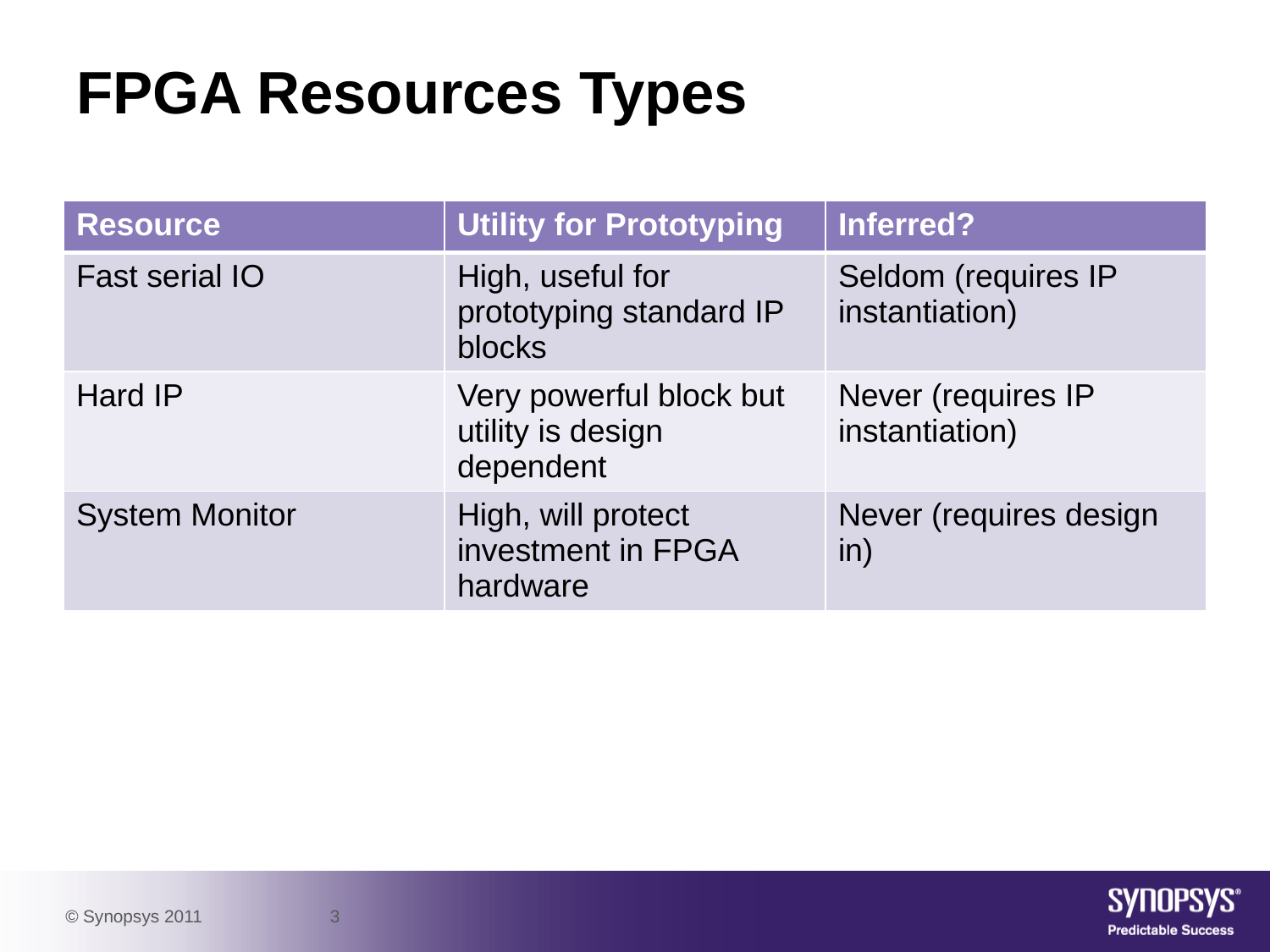

# FPGA Resources Types
| Resource | Utility for Prototyping | Inferred? |
| --- | --- | --- |
| Fast serial IO | High, useful for prototyping standard IP blocks | Seldom (requires IP instantiation) |
| Hard IP | Very powerful block but utility is design dependent | Never (requires IP instantiation) |
| System Monitor | High, will protect investment in FPGA hardware | Never (requires design in) |